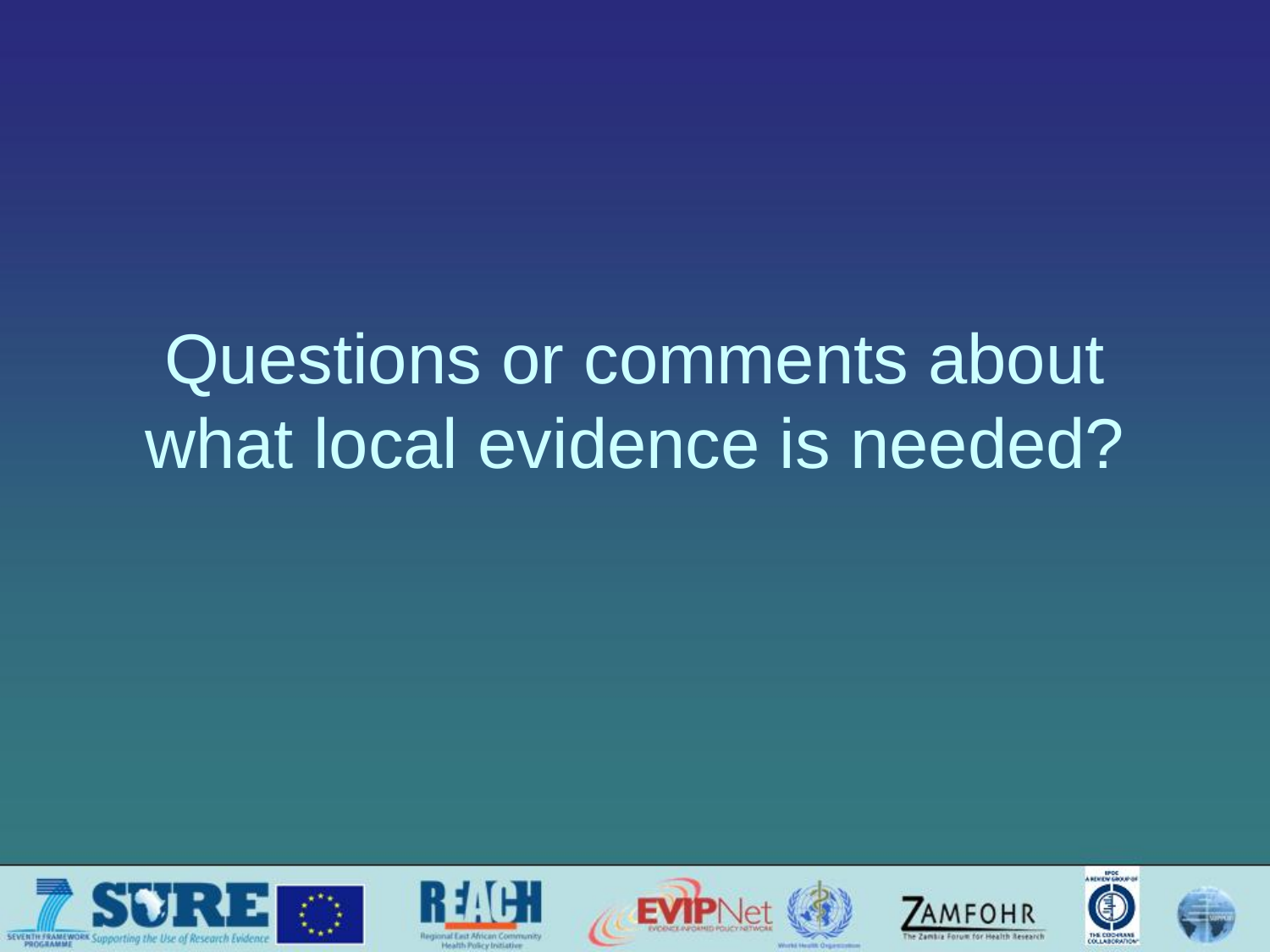

# Questions or comments about what local evidence is needed?